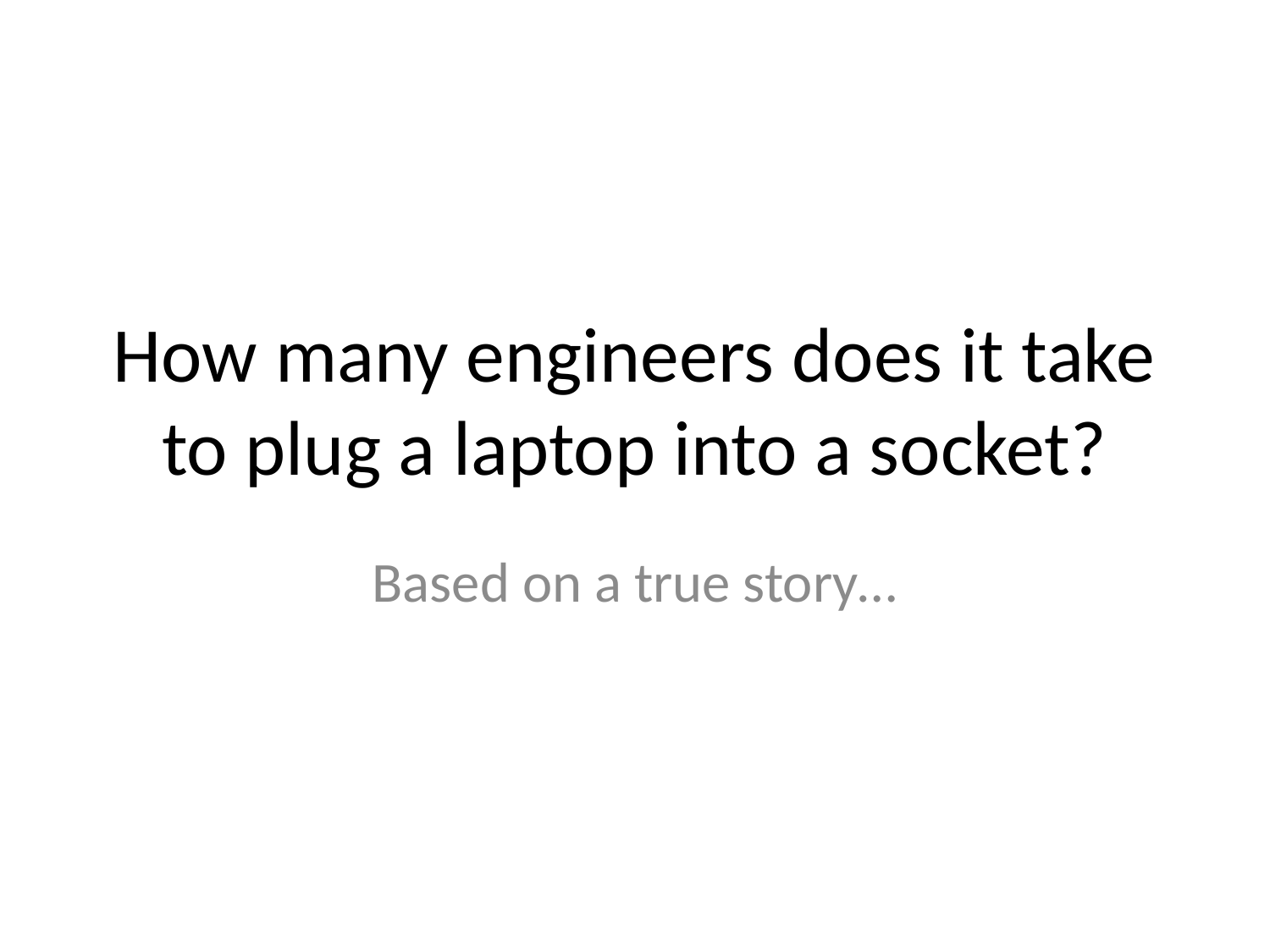

# How many engineers does it take to plug a laptop into a socket?
Based on a true story…